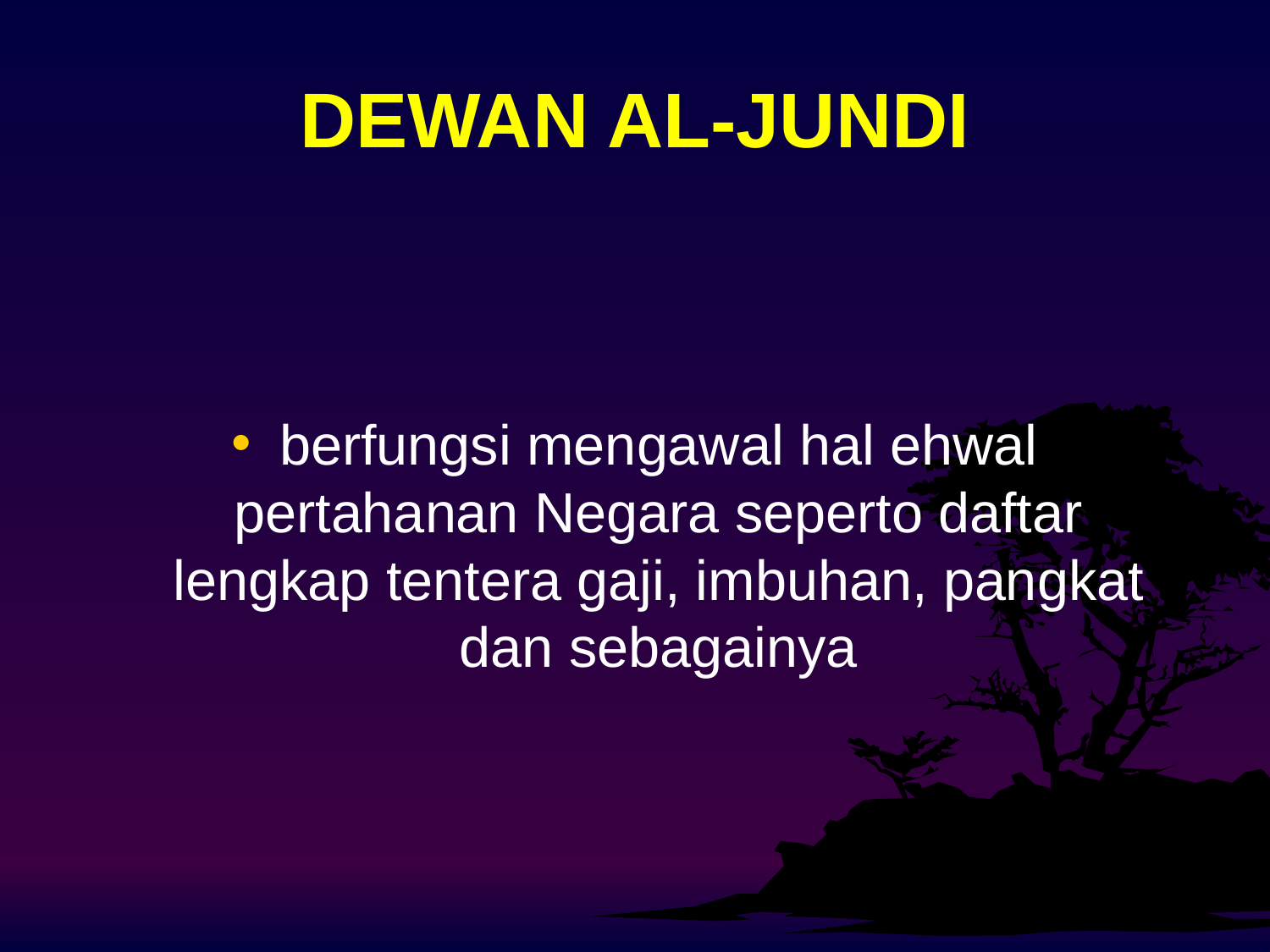

# DEWAN AL-JUNDI
berfungsi mengawal hal ehwal pertahanan Negara seperto daftar lengkap tentera gaji, imbuhan, pangkat dan sebagainya